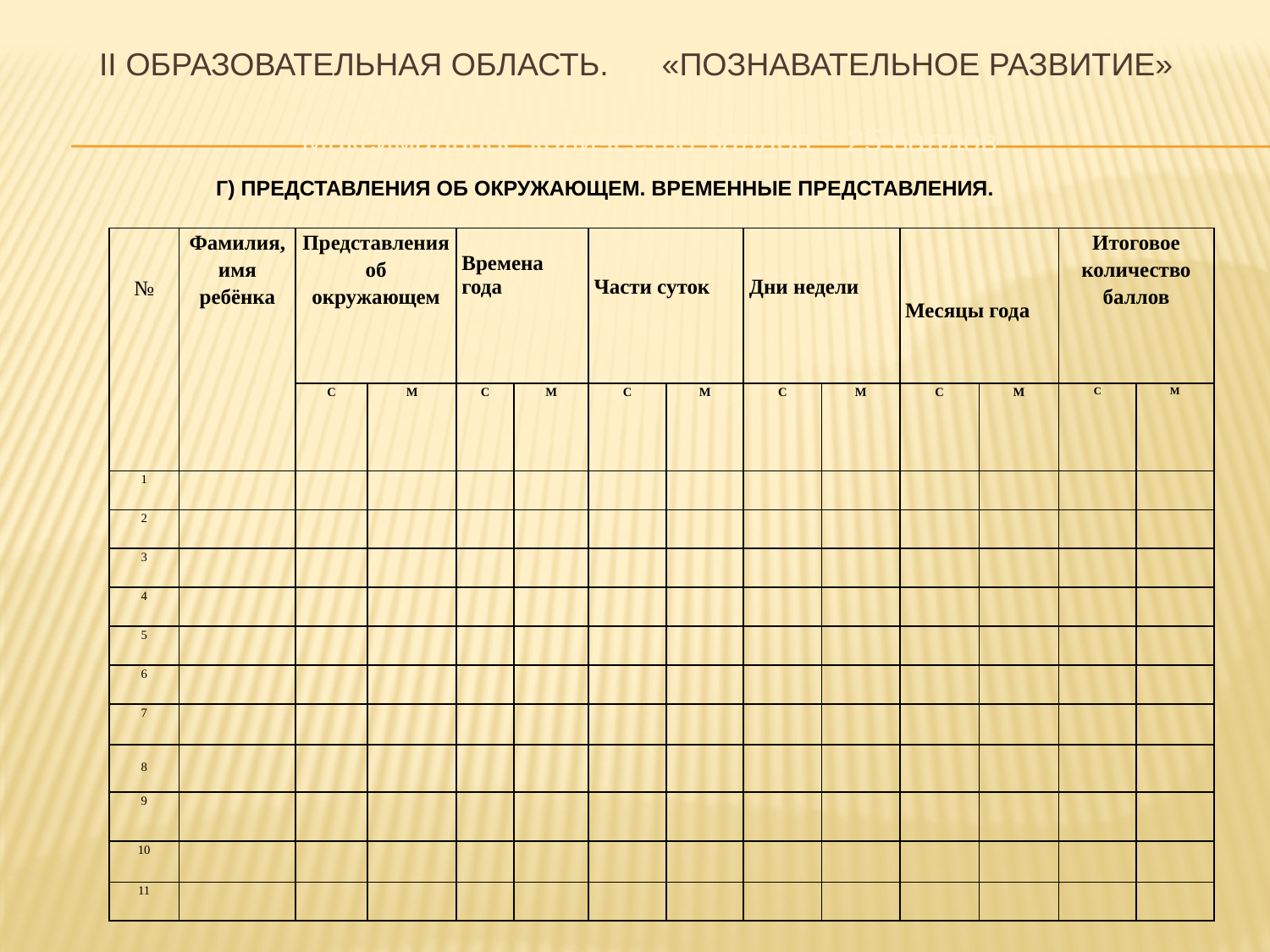

# II ОБРАЗОВАТЕЛЬНАЯ ОБЛАСТЬ.      «Познавательное развитие» Максимальное количество баллов – 25 баллов
Г) ПРЕДСТАВЛЕНИЯ ОБ ОКРУЖАЮЩЕМ. ВРЕМЕННЫЕ ПРЕДСТАВЛЕНИЯ.
| № | Фамилия, имя ребёнка | Представления об окружающем |  | Времена года |  | Части суток |  | Дни недели |  | Месяцы года |  | Итоговое количество баллов |  |
| --- | --- | --- | --- | --- | --- | --- | --- | --- | --- | --- | --- | --- | --- |
|  |  | С | М | С | М | С | М | С | М | С | М | С | М |
| 1 |  |  |  |  |  |  |  |  |  |  |  |  |  |
| 2 |  |  |  |  |  |  |  |  |  |  |  |  |  |
| 3 |  |  |  |  |  |  |  |  |  |  |  |  |  |
| 4 |  |  |  |  |  |  |  |  |  |  |  |  |  |
| 5 |  |  |  |  |  |  |  |  |  |  |  |  |  |
| 6 |  |  |  |  |  |  |  |  |  |  |  |  |  |
| 7 |  |  |  |  |  |  |  |  |  |  |  |  |  |
| 8 |  |  |  |  |  |  |  |  |  |  |  |  |  |
| 9 |  |  |  |  |  |  |  |  |  |  |  |  |  |
| 10 |  |  |  |  |  |  |  |  |  |  |  |  |  |
| 11 |  |  |  |  |  |  |  |  |  |  |  |  |  |